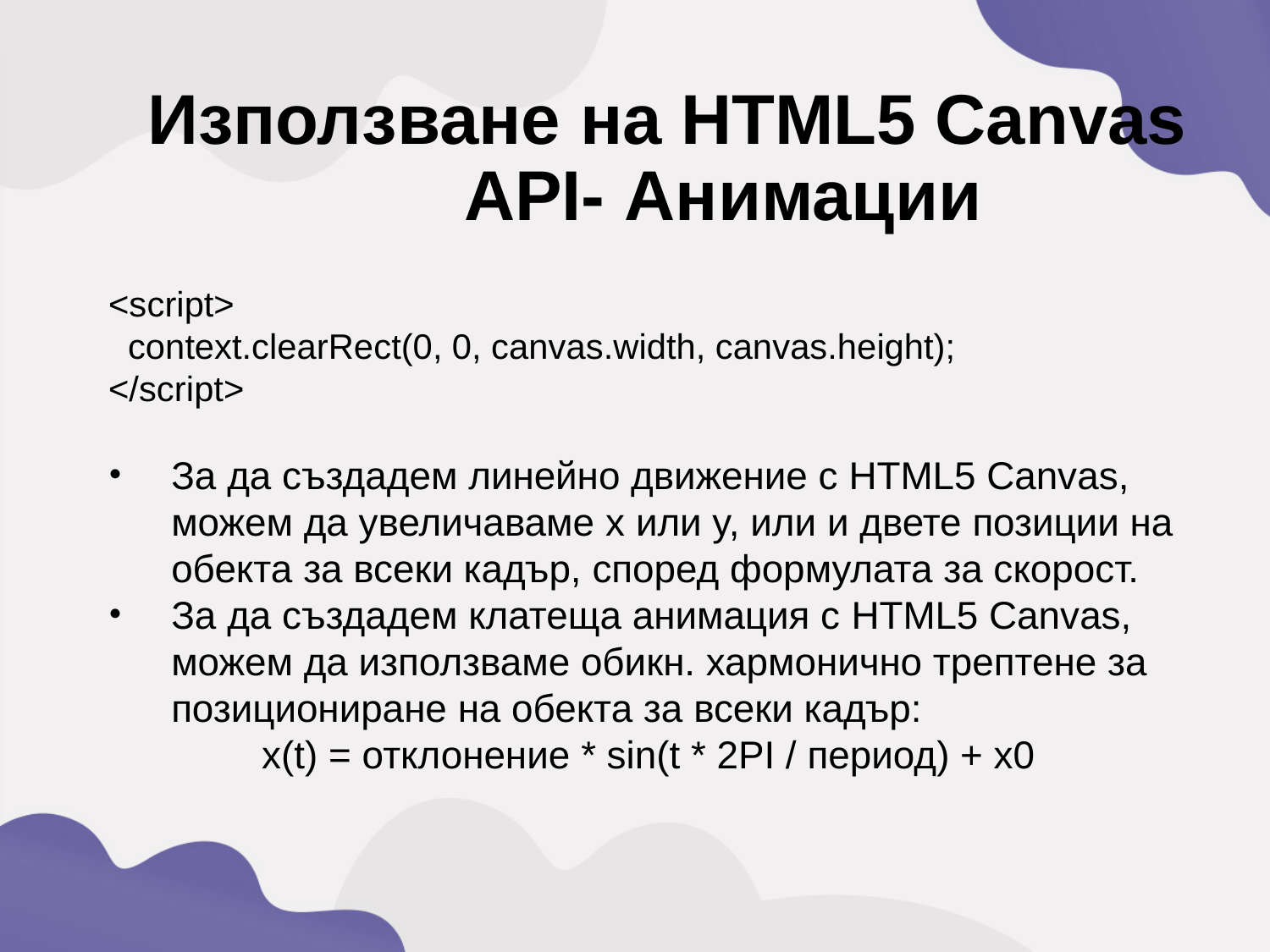

Използване на HTML5 Canvas API- Анимации
<script>
  context.clearRect(0, 0, canvas.width, canvas.height);
</script>

За да създадем линейно движение с HTML5 Canvas, можем да увеличаваме x или y, или и двете позиции на обекта за всеки кадър, според формулата за скорост.
За да създадем клатеща анимация с HTML5 Canvas, можем да използваме обикн. хармонично трептене за позициониране на обекта за всеки кадър:
x(t) = отклонение * sin(t * 2PI / период) + x0